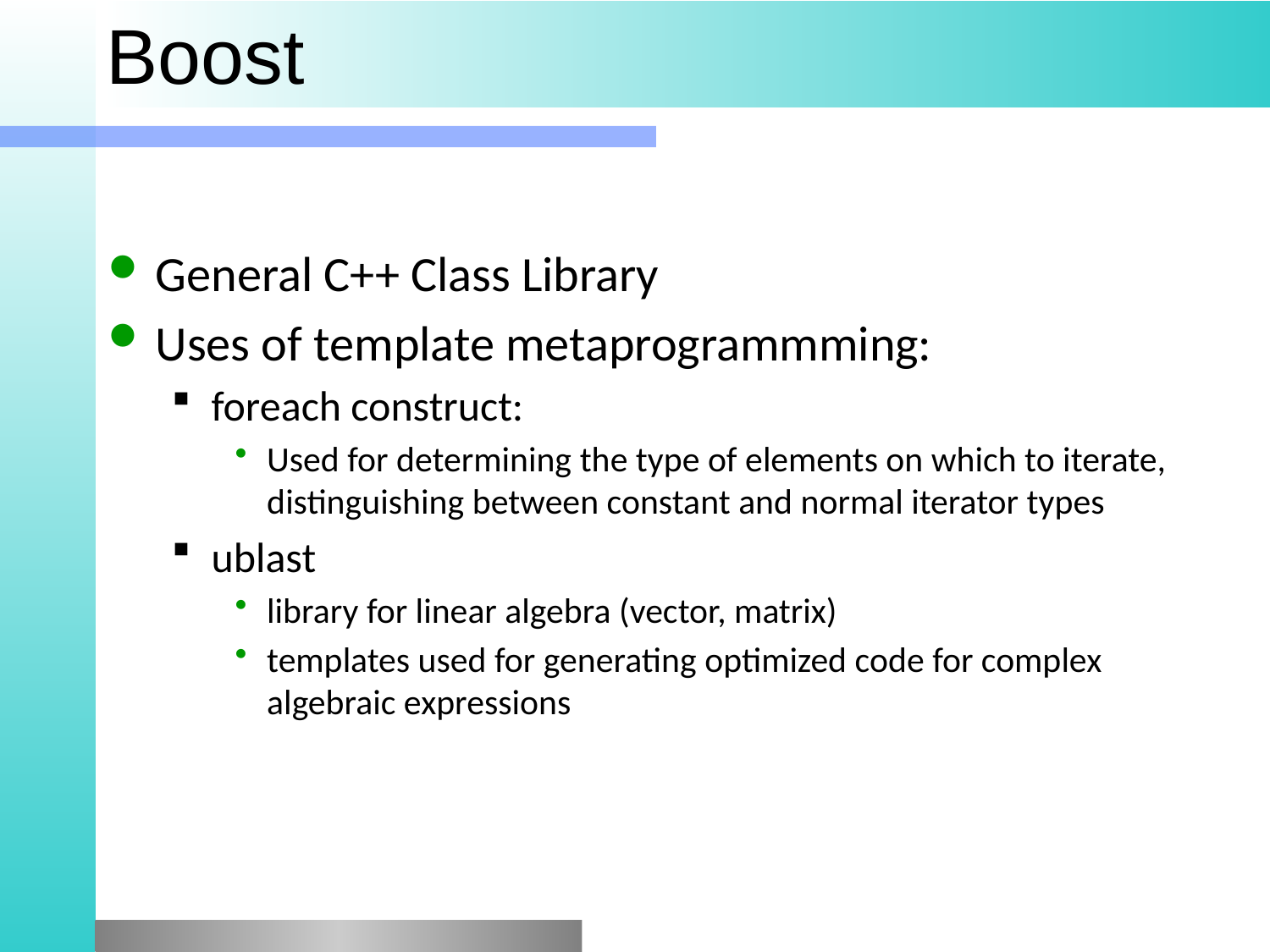

# Boost
General C++ Class Library
Uses of template metaprogrammming:
foreach construct:
Used for determining the type of elements on which to iterate, distinguishing between constant and normal iterator types
ublast
library for linear algebra (vector, matrix)
templates used for generating optimized code for complex algebraic expressions